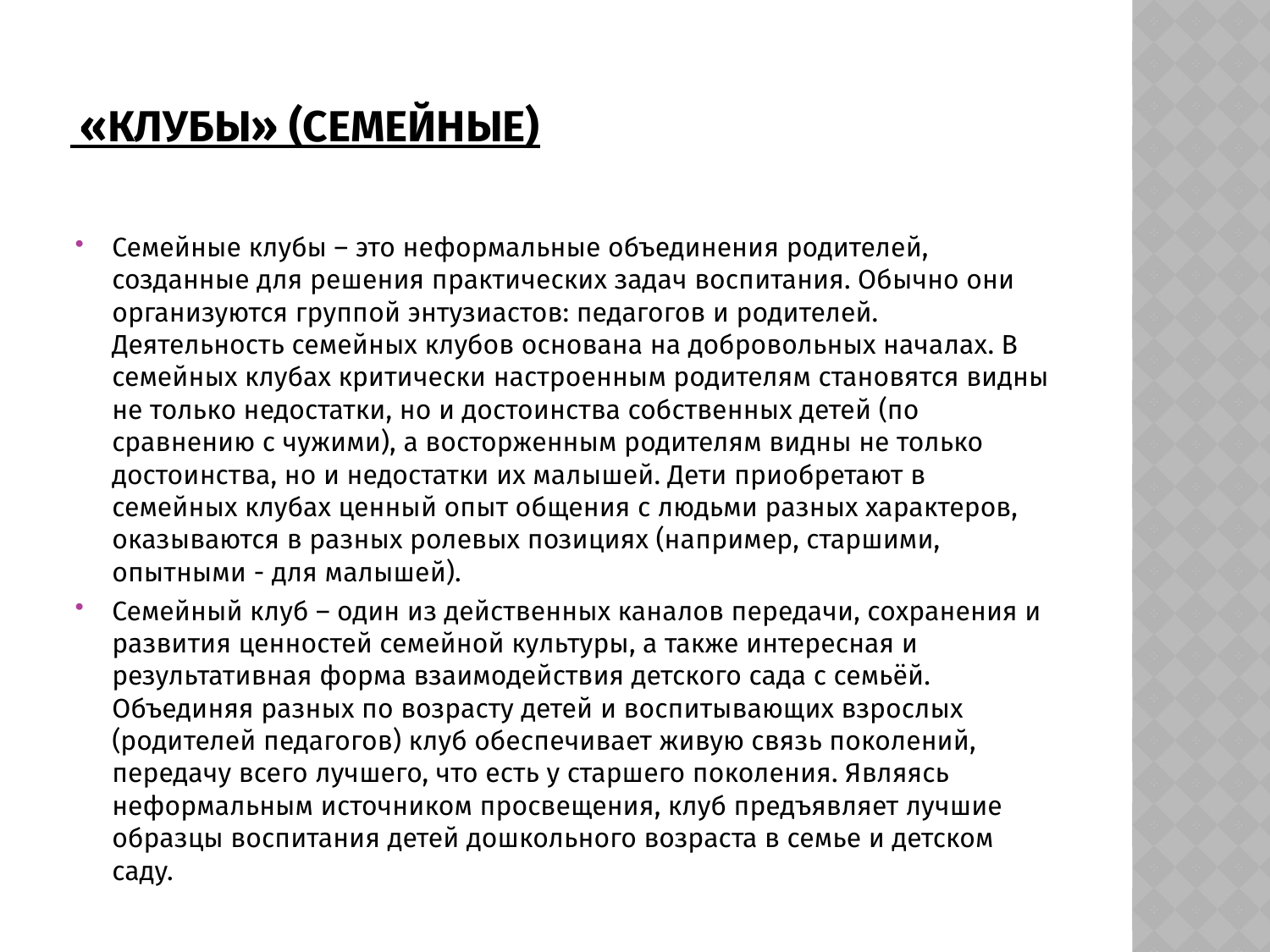

# «Клубы» (семейные)
Семейные клубы – это неформальные объединения родителей, созданные для решения практических задач воспитания. Обычно они организуются группой энтузиастов: педагогов и родителей. Деятельность семейных клубов основана на добровольных началах. В семейных клубах критически настроенным родителям становятся видны не только недостатки, но и достоинства собственных детей (по сравнению с чужими), а восторженным родителям видны не только достоинства, но и недостатки их малышей. Дети приобретают в семейных клубах ценный опыт общения с людьми разных характеров, оказываются в разных ролевых позициях (например, старшими, опытными - для малышей).
Семейный клуб – один из действенных каналов передачи, сохранения и развития ценностей семейной культуры, а также интересная и результативная форма взаимодействия детского сада с семьёй. Объединяя разных по возрасту детей и воспитывающих взрослых (родителей педагогов) клуб обеспечивает живую связь поколений, передачу всего лучшего, что есть у старшего поколения. Являясь неформальным источником просвещения, клуб предъявляет лучшие образцы воспитания детей дошкольного возраста в семье и детском саду.